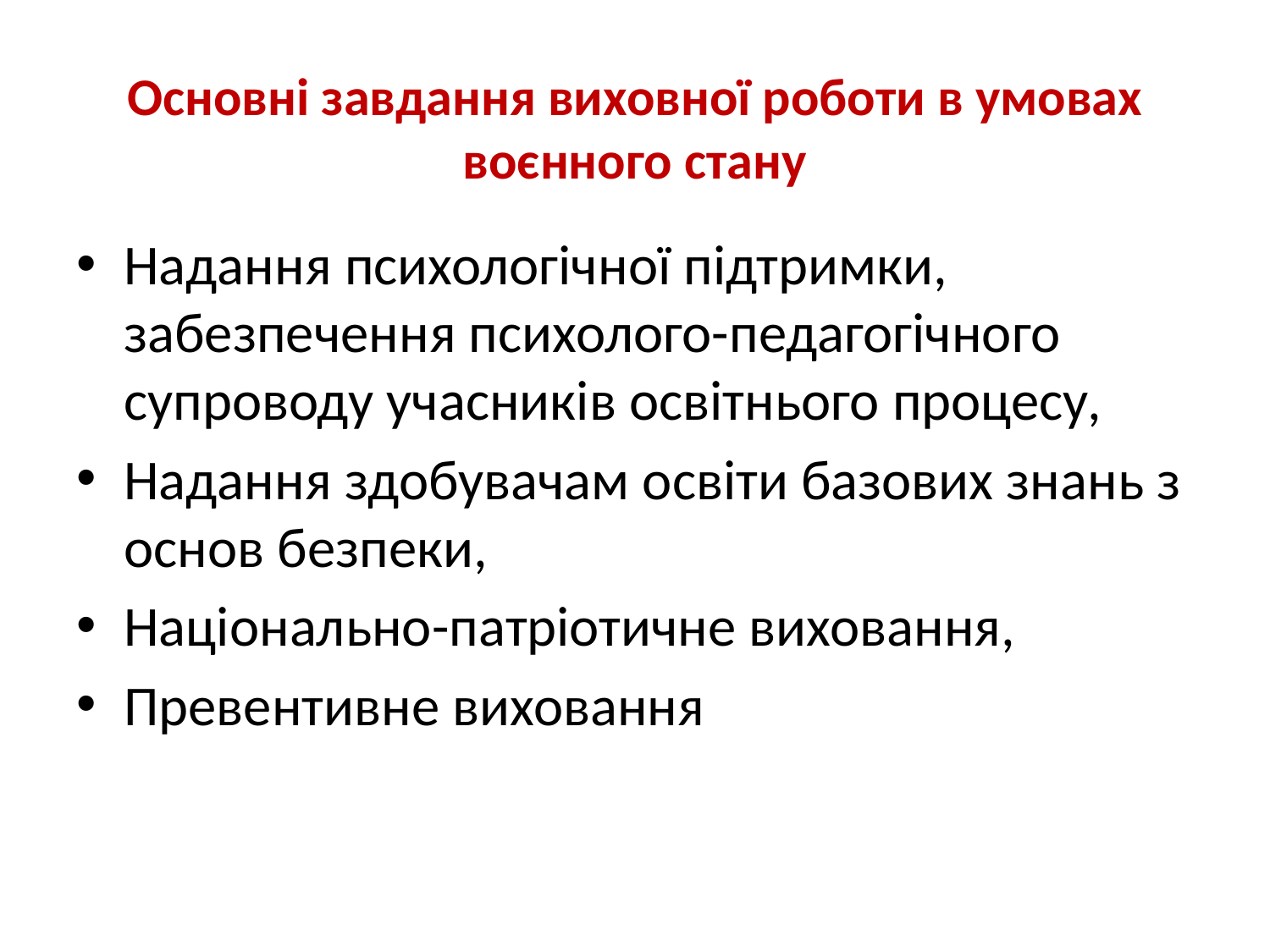

# Основні завдання виховної роботи в умовах воєнного стану
Надання психологічної підтримки, забезпечення психолого-педагогічного супроводу учасників освітнього процесу,
Надання здобувачам освіти базових знань з основ безпеки,
Національно-патріотичне виховання,
Превентивне виховання